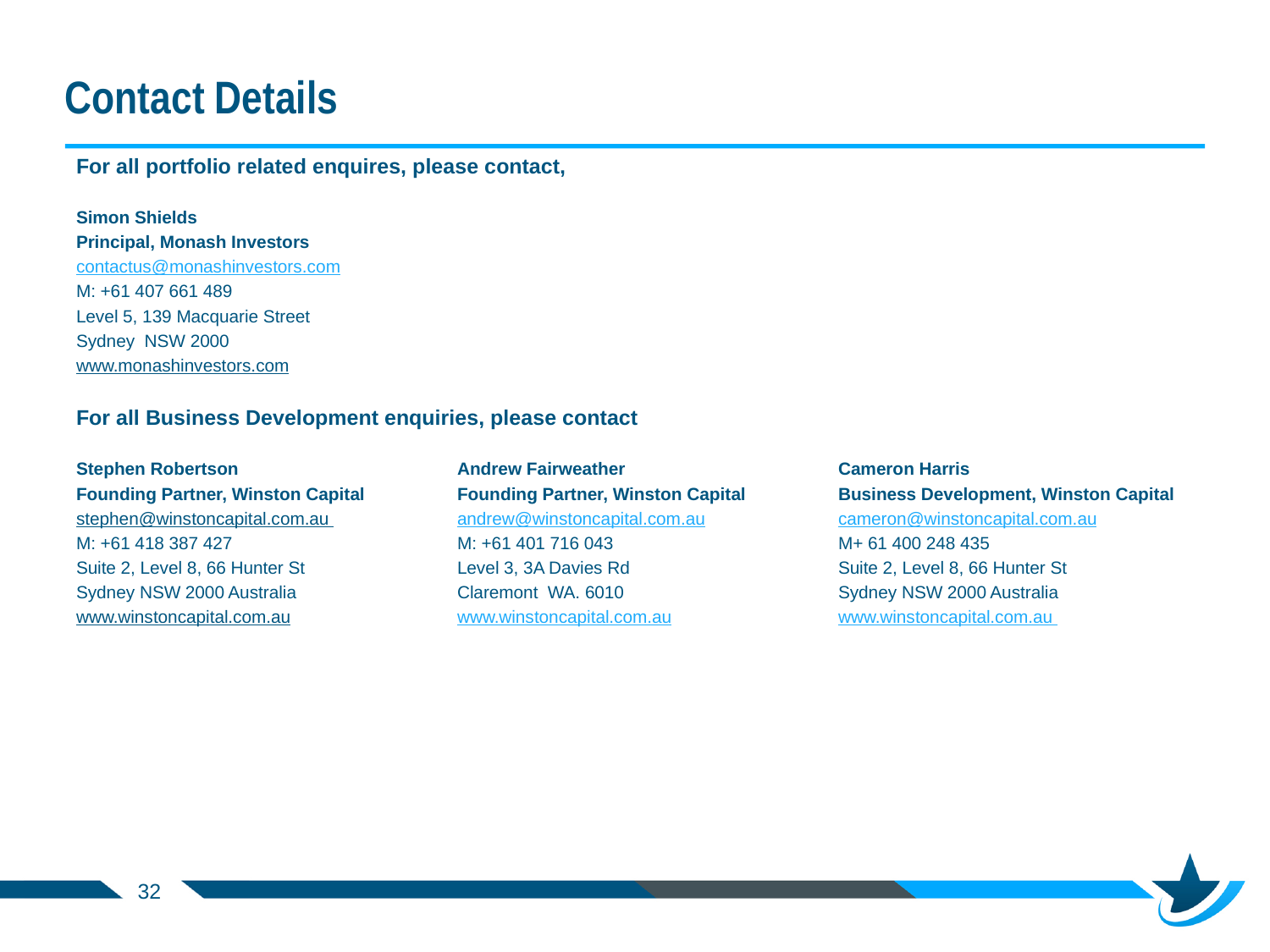

# Contact Details
For all portfolio related enquires, please contact,

Simon Shields
Principal, Monash Investors
contactus@monashinvestors.com
M: +61 407 661 489
Level 5, 139 Macquarie Street
Sydney  NSW 2000
www.monashinvestors.com

For all Business Development enquiries, please contact

Stephen Robertson		Andrew Fairweather 		Cameron Harris
Founding Partner, Winston Capital	Founding Partner, Winston Capital	Business Development, Winston Capital
stephen@winstoncapital.com.au 	andrew@winstoncapital.com.au		cameron@winstoncapital.com.au
M: +61 418 387 427		M: +61 401 716 043		M+ 61 400 248 435
Suite 2, Level 8, 66 Hunter St		Level 3, 3A Davies Rd		Suite 2, Level 8, 66 Hunter St
Sydney NSW 2000 Australia 		Claremont  WA. 6010		Sydney NSW 2000 Australia
www.winstoncapital.com.au		www.winstoncapital.com.au		www.winstoncapital.com.au

32